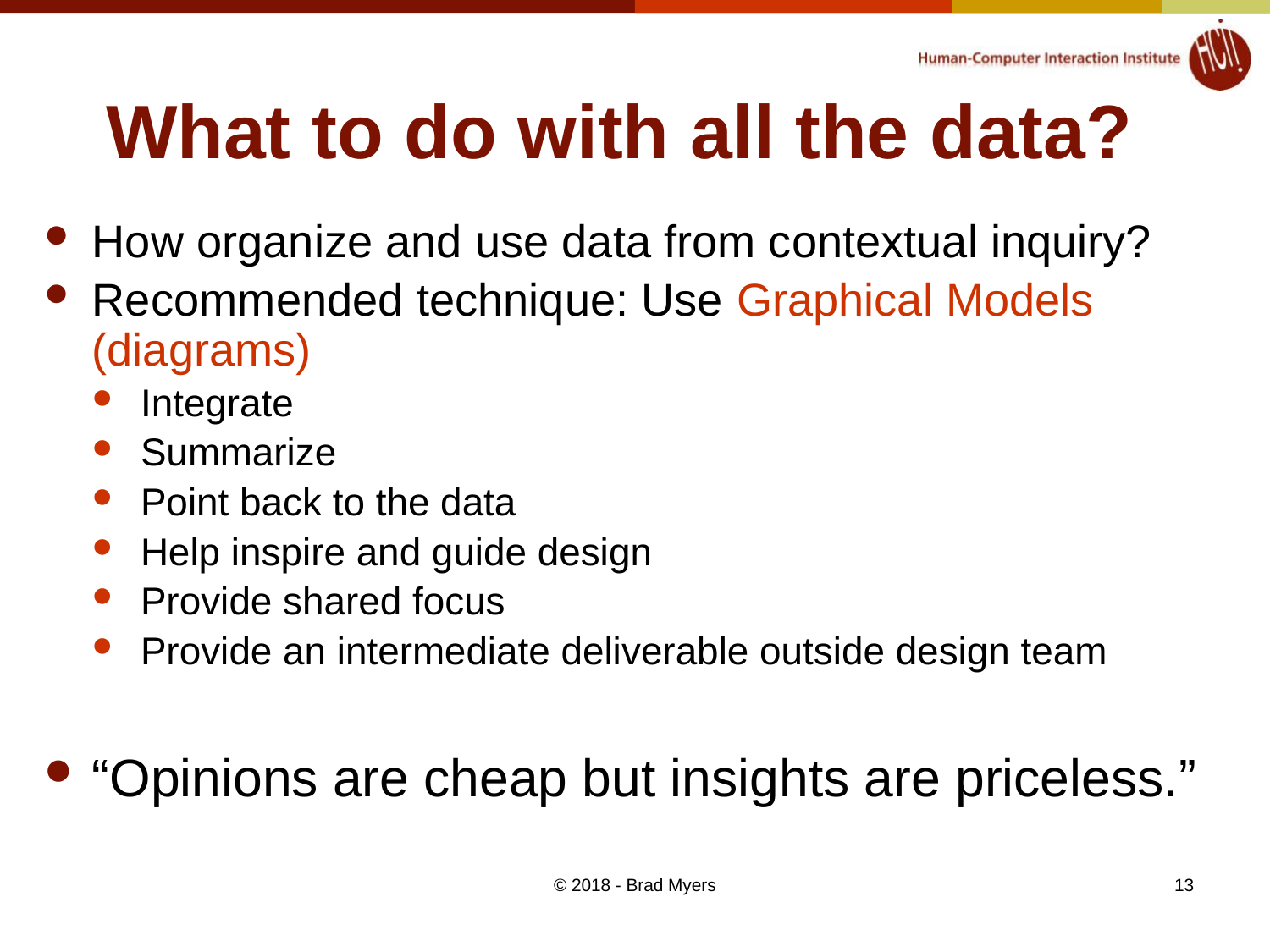

# What to do with all the data?
How organize and use data from contextual inquiry?
Recommended technique: Use Graphical Models (diagrams)
Integrate
Summarize
Point back to the data
Help inspire and guide design
Provide shared focus
Provide an intermediate deliverable outside design team

“Opinions are cheap but insights are priceless.”
© 2018 - Brad Myers
13